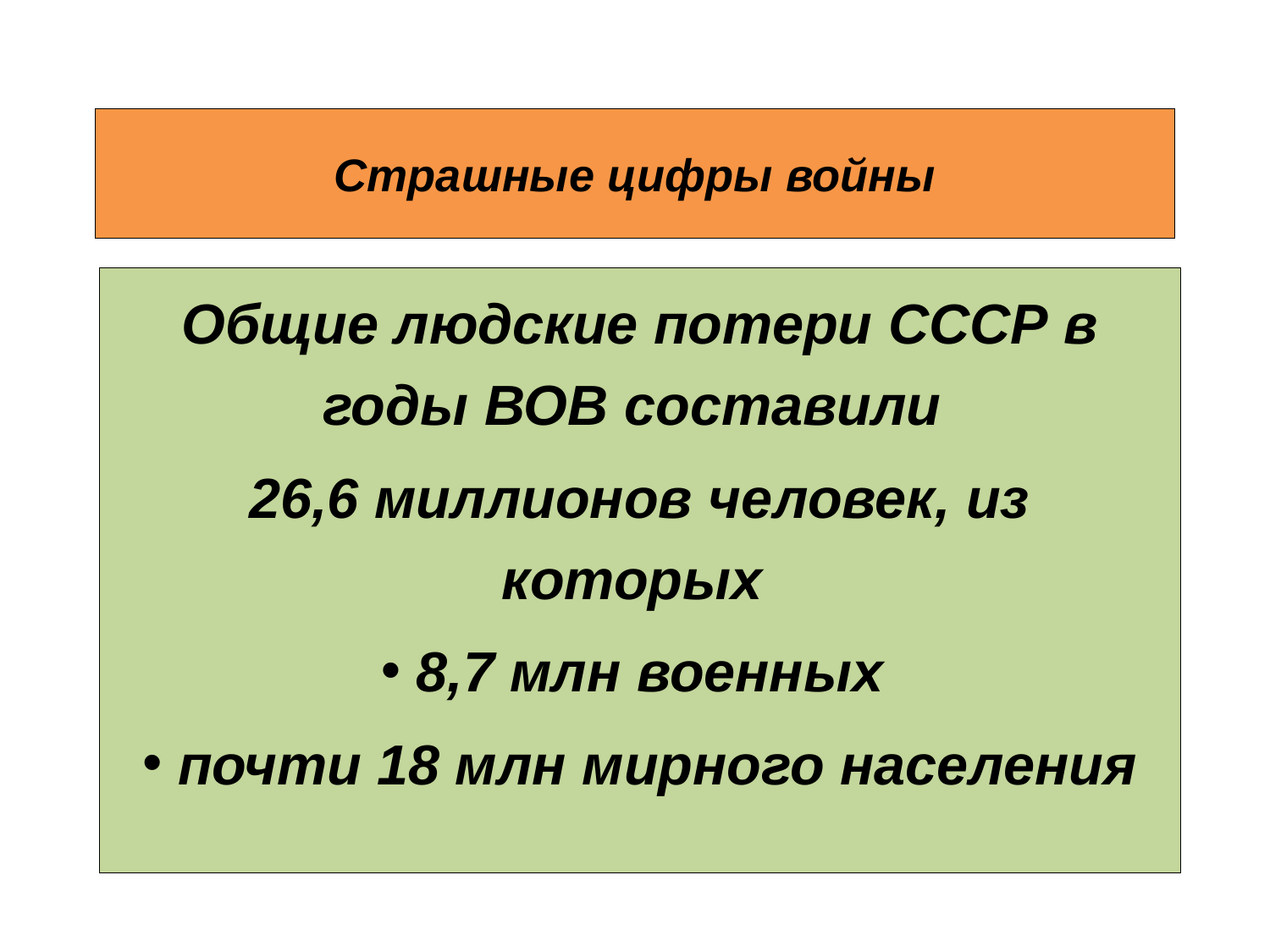

# Страшные цифры войны
Общие людские потери СССР в годы ВОВ составили
26,6 миллионов человек, из которых
 8,7 млн военных
 почти 18 млн мирного населения